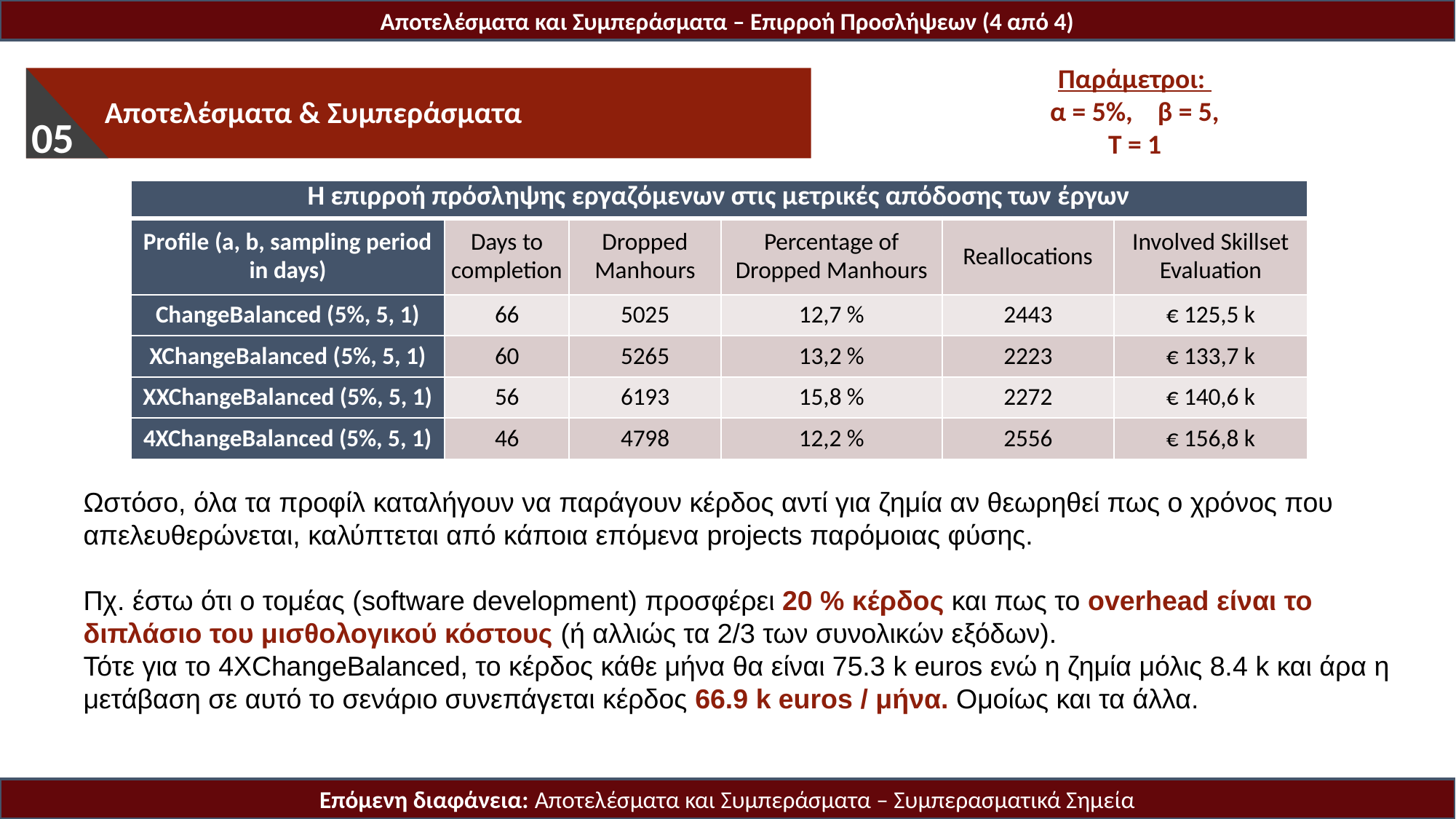

Αποτελέσματα και Συμπεράσματα – Επιρροή Προσλήψεων (4 από 4)
Παράμετροι:
α = 5%,    β = 5,
Τ = 1

 Προτεινόμενη Μοντελοποίηση
01
 Αποτελέσματα & Συμπεράσματα
03
05
| Η επιρροή πρόσληψης εργαζόμενων στις μετρικές απόδοσης των έργων |  |  |  |  |  |
| --- | --- | --- | --- | --- | --- |
| Profile (a, b, sampling period in days) | Days to completion | Dropped Manhours | Percentage of Dropped Manhours | Reallocations | Involved Skillset Evaluation |
| ChangeBalanced (5%, 5, 1) | 66 | 5025 | 12,7 % | 2443 | € 125,5 k |
| XChangeBalanced (5%, 5, 1) | 60 | 5265 | 13,2 % | 2223 | € 133,7 k |
| XXChangeBalanced (5%, 5, 1) | 56 | 6193 | 15,8 % | 2272 | € 140,6 k |
| 4XChangeBalanced (5%, 5, 1) | 46 | 4798 | 12,2 % | 2556 | € 156,8 k |
Ωστόσο, όλα τα προφίλ καταλήγουν να παράγουν κέρδος αντί για ζημία αν θεωρηθεί πως ο χρόνος που απελευθερώνεται, καλύπτεται από κάποια επόμενα projects παρόμοιας φύσης.

Πχ. έστω ότι ο τομέας (software development) προσφέρει 20 % κέρδος και πως το overhead είναι το διπλάσιο του μισθολογικού κόστους (ή αλλιώς τα 2/3 των συνολικών εξόδων).
Τότε για το 4XChangeBalanced, το κέρδος κάθε μήνα θα είναι 75.3 k euros ενώ η ζημία μόλις 8.4 k και άρα η μετάβαση σε αυτό το σενάριο συνεπάγεται κέρδος 66.9 k euros / μήνα. Ομοίως και τα άλλα.
06
Επόμενη διαφάνεια: Αποτελέσματα και Συμπεράσματα – Συμπερασματικά Σημεία